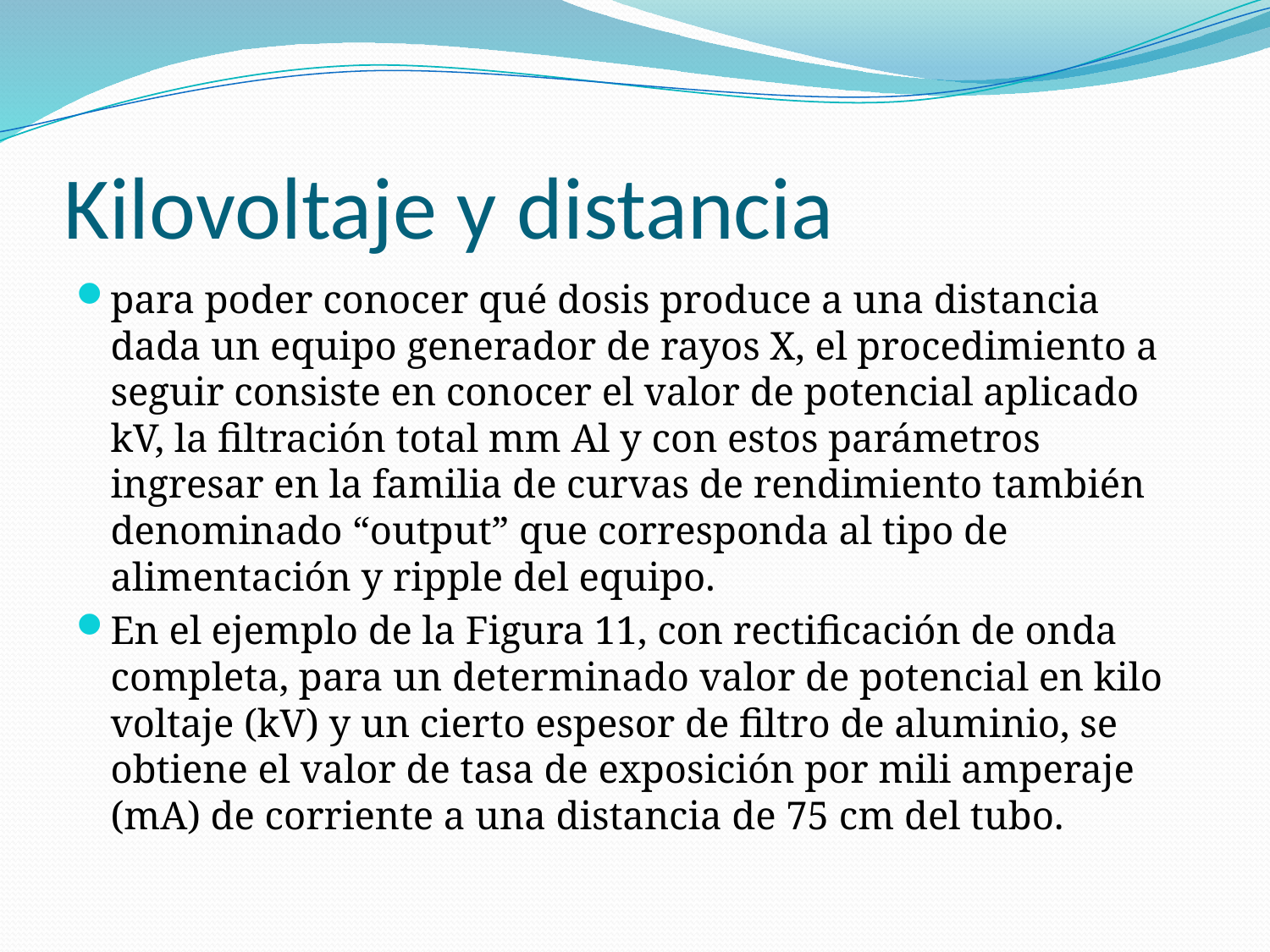

# Kilovoltaje y distancia
para poder conocer qué dosis produce a una distancia dada un equipo generador de rayos X, el procedimiento a seguir consiste en conocer el valor de potencial aplicado kV, la filtración total mm Al y con estos parámetros ingresar en la familia de curvas de rendimiento también denominado “output” que corresponda al tipo de alimentación y ripple del equipo.
En el ejemplo de la Figura 11, con rectificación de onda completa, para un determinado valor de potencial en kilo voltaje (kV) y un cierto espesor de filtro de aluminio, se obtiene el valor de tasa de exposición por mili amperaje (mA) de corriente a una distancia de 75 cm del tubo.